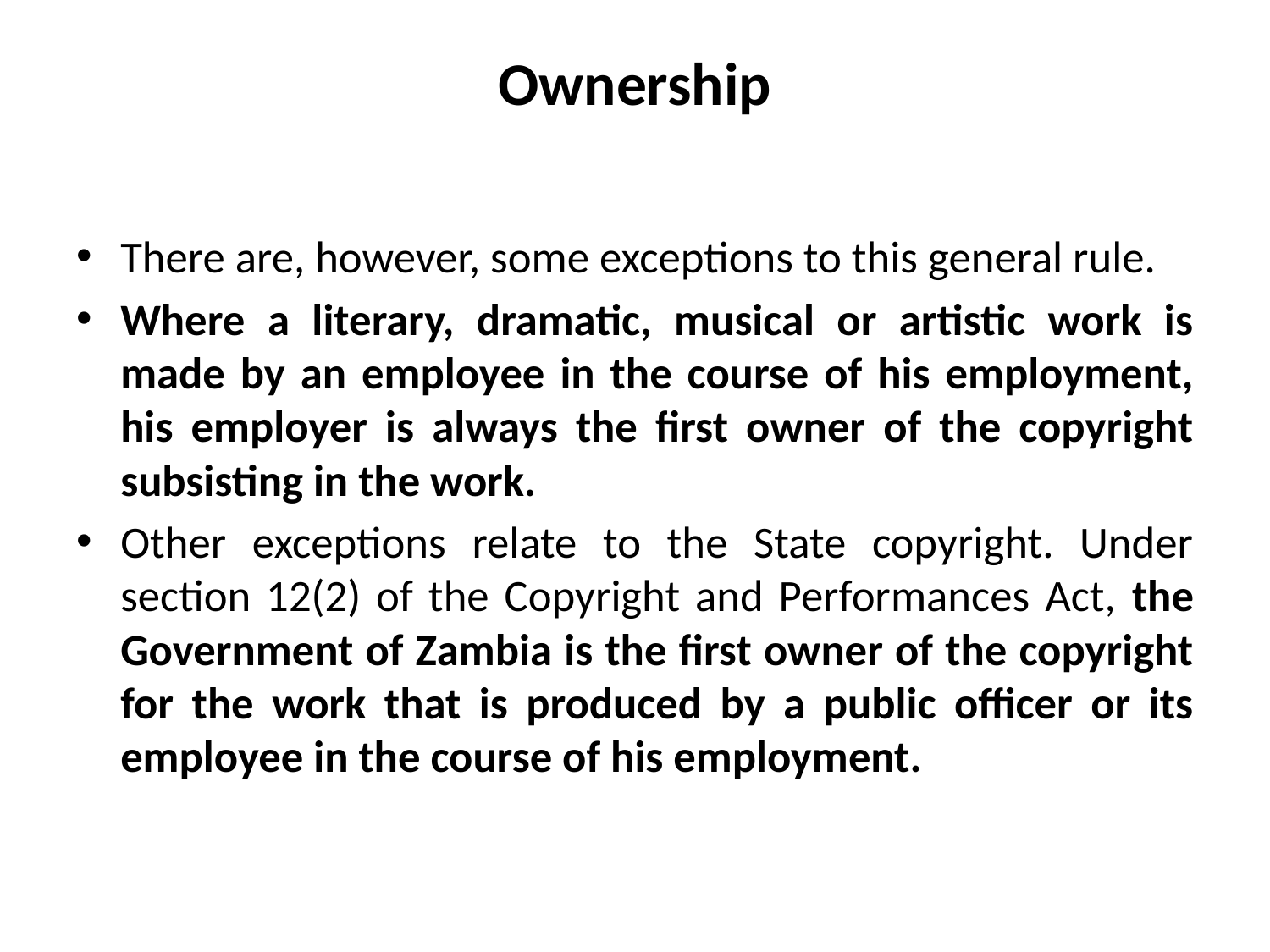

# Ownership
There are, however, some exceptions to this general rule.
Where a literary, dramatic, musical or artistic work is made by an employee in the course of his employment, his employer is always the first owner of the copyright subsisting in the work.
Other exceptions relate to the State copyright. Under section 12(2) of the Copyright and Performances Act, the Government of Zambia is the first owner of the copyright for the work that is produced by a public officer or its employee in the course of his employment.